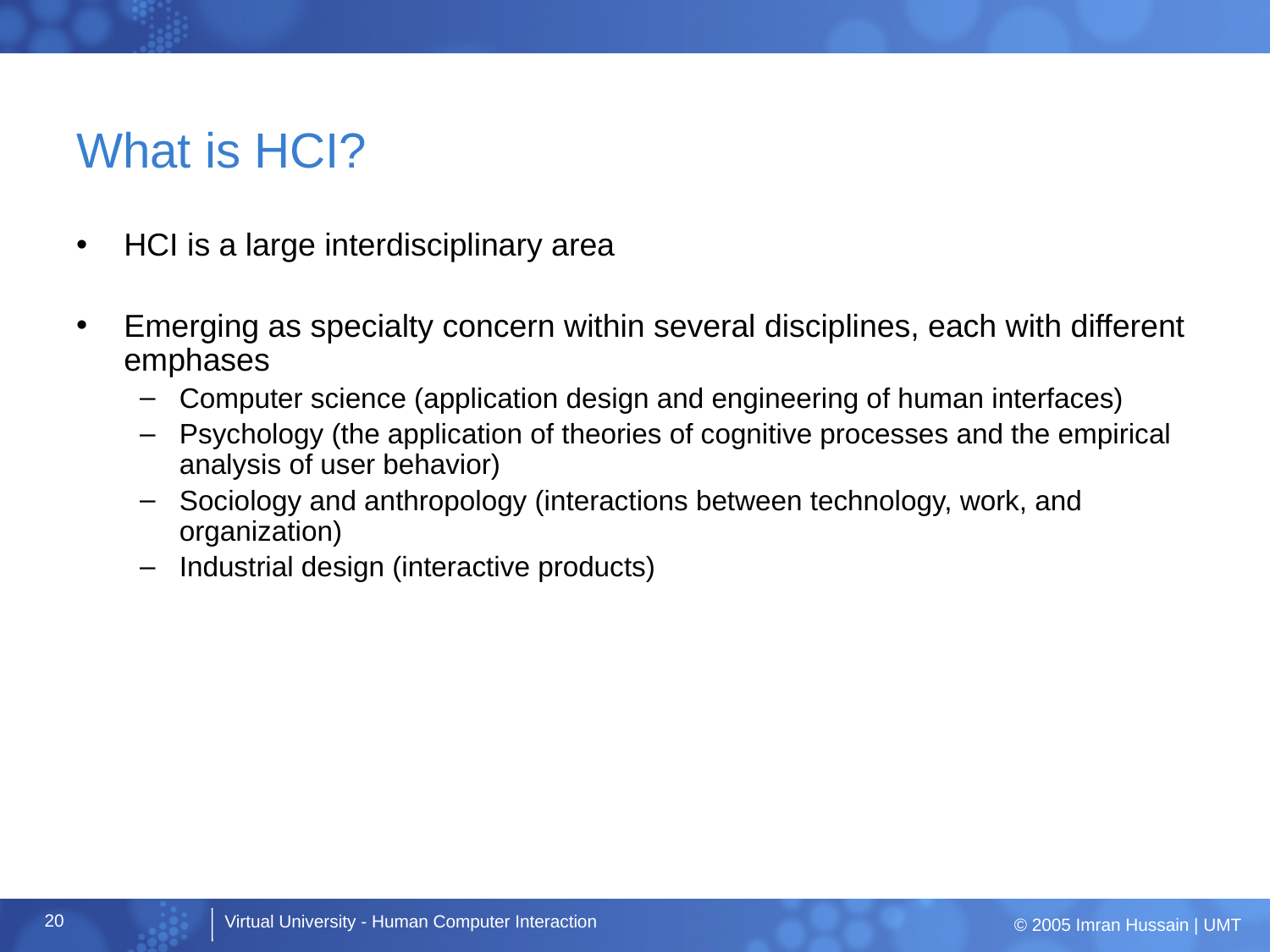

# What is HCI?
HCI is a large interdisciplinary area

Emerging as specialty concern within several disciplines, each with different emphases
Computer science (application design and engineering of human interfaces)
Psychology (the application of theories of cognitive processes and the empirical analysis of user behavior)
Sociology and anthropology (interactions between technology, work, and organization)
Industrial design (interactive products)